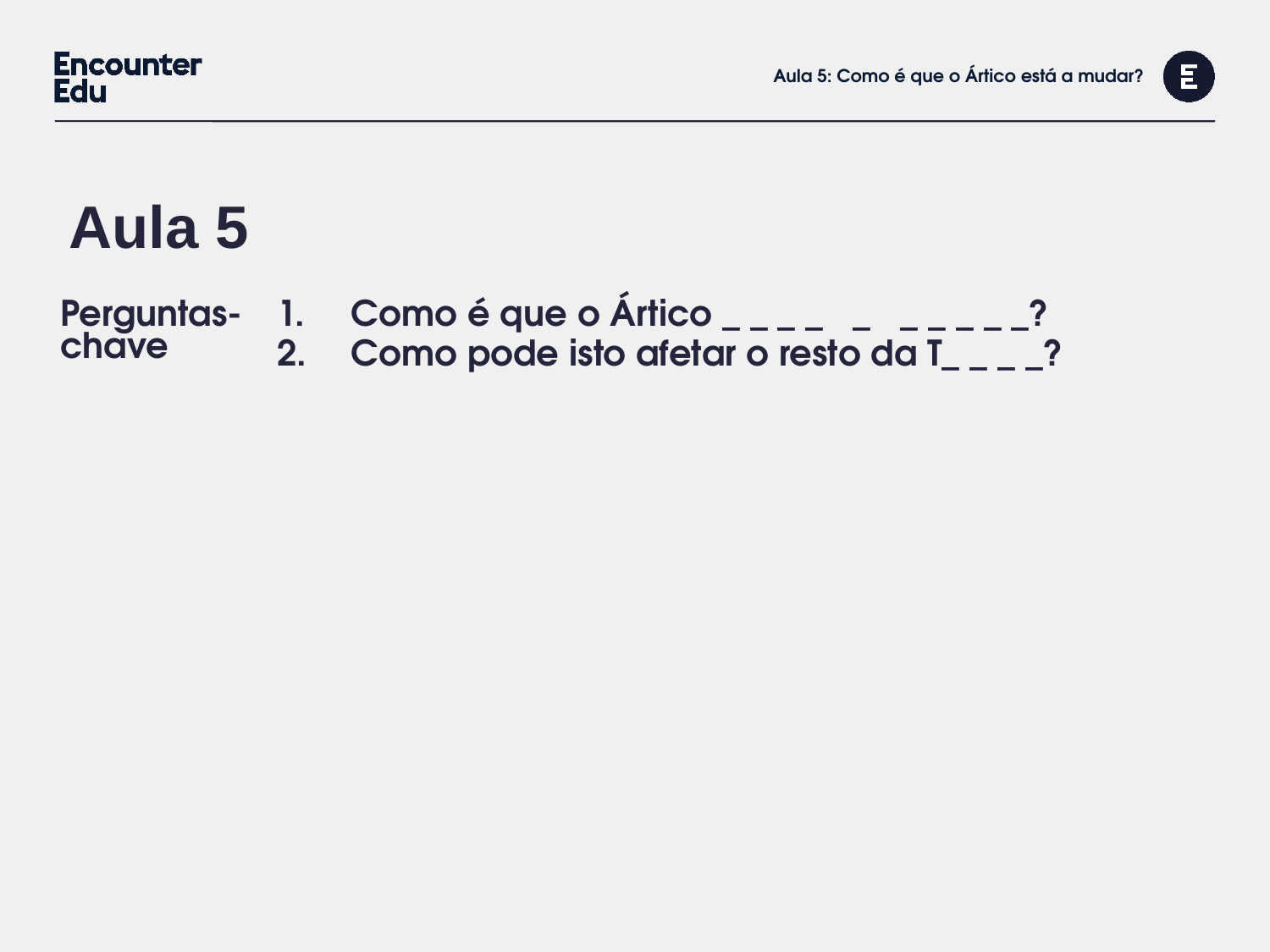

# Aula 5: Como é que o Ártico está a mudar?
Aula 5
| Perguntas-chave | Como é que o Ártico \_ \_ \_ \_ \_ \_ \_ \_ \_ \_? Como pode isto afetar o resto da T\_ \_ \_ \_? |
| --- | --- |